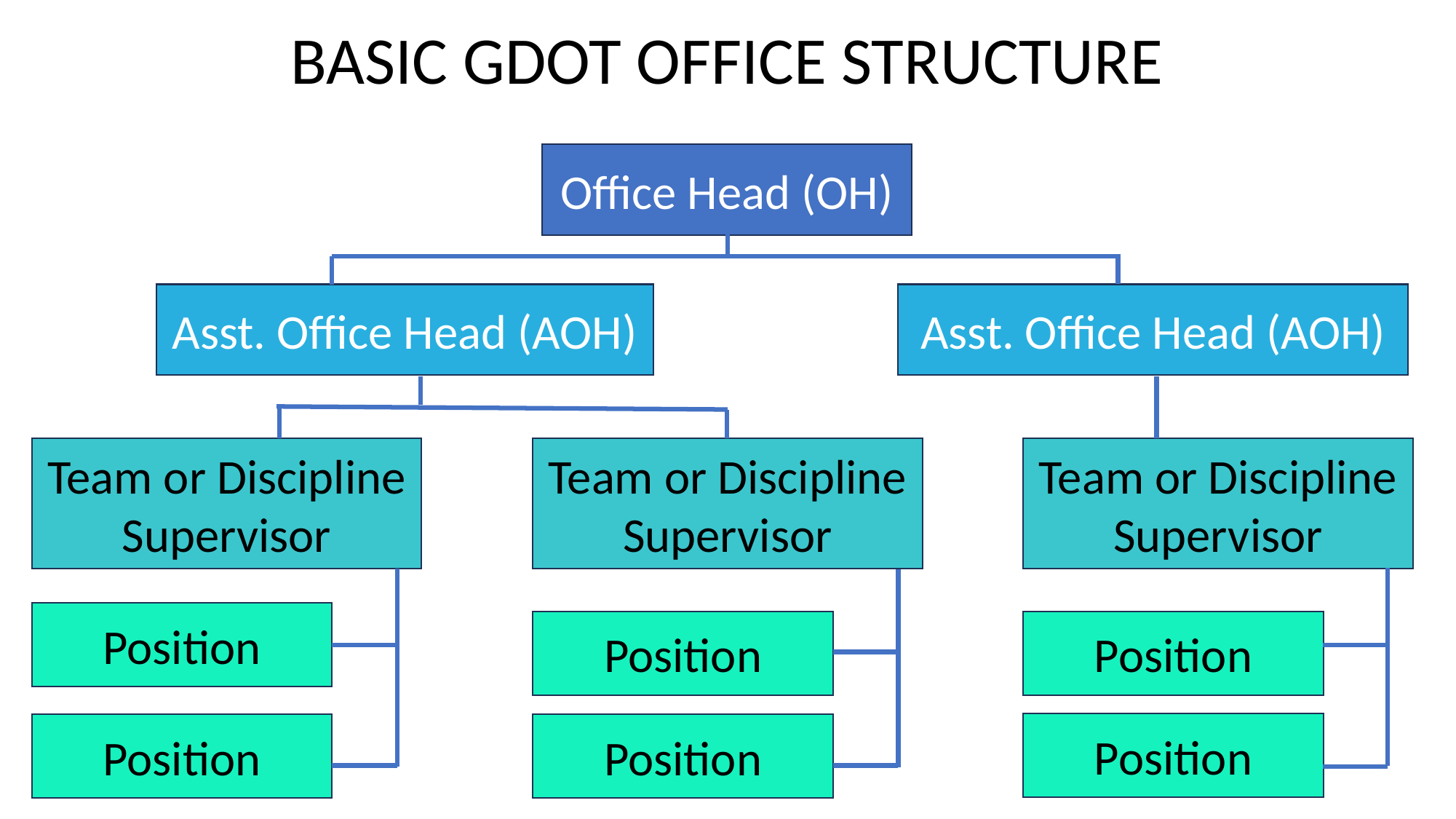

# BASIC GDOT OFFICE STRUCTURE
Office Head (OH)
Asst. Office Head (AOH)
Asst. Office Head (AOH)
Team or Discipline Supervisor
Team or Discipline Supervisor
Team or Discipline Supervisor
Position
Position
Position
Position
Position
Position